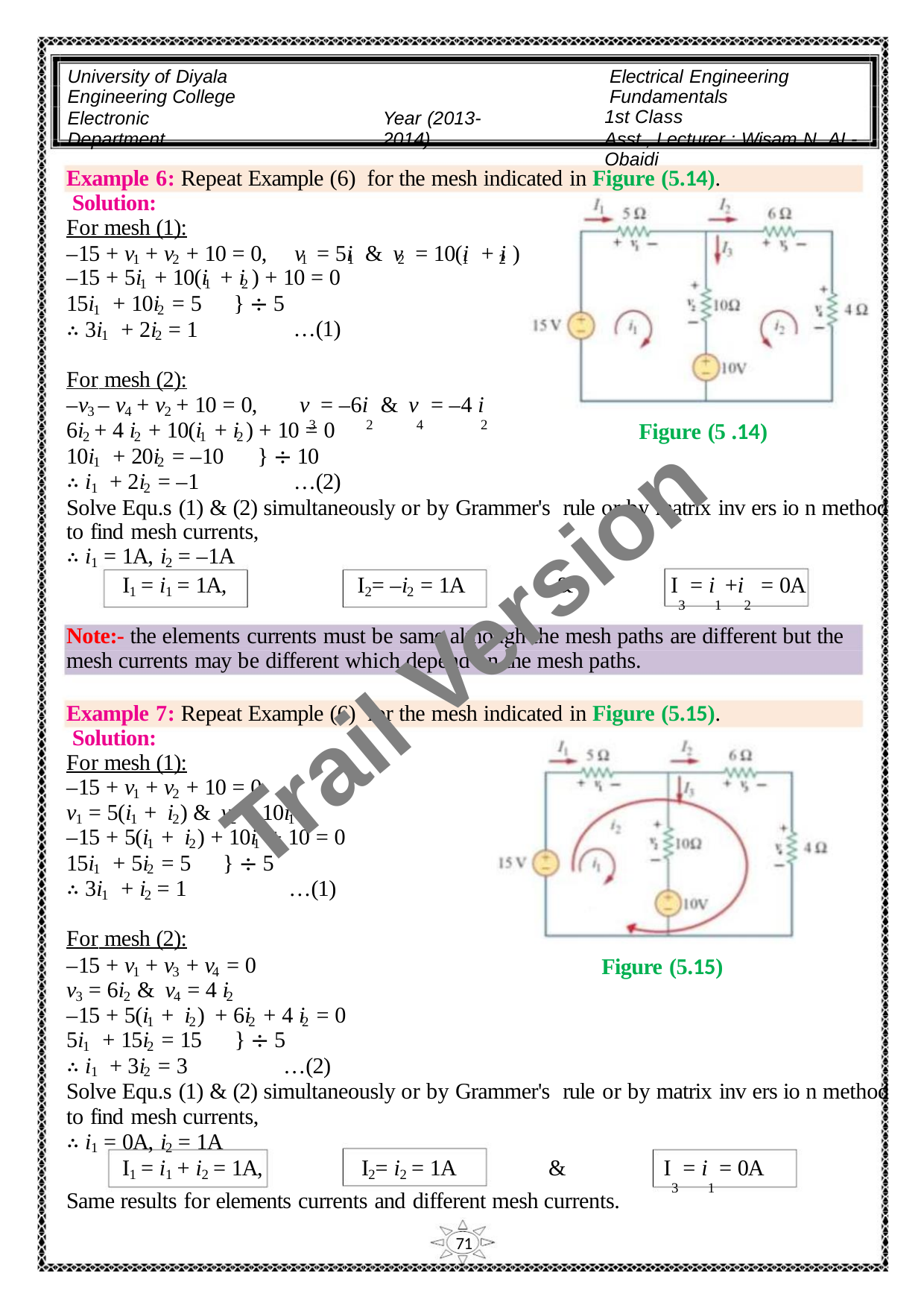

University of Diyala
Engineering College
Electronic Department
Electrical Engineering Fundamentals
1st Class
Asst., Lecturer : Wisam N. AL-Obaidi
Year (2013-2014)
Example 6: Repeat Example (6) for the mesh indicated in Figure (5.14).
Solution:
For mesh (1):
–15 + v + v + 10 = 0, v = 5i & v = 10(i + i )
1
2
1
1
2
1
2
–15 + 5i + 10(i + i ) + 10 = 0
1
1
2
15i + 10i = 5 } ÷ 5
∴ 3i + 2i = 1
1
2
…(1)
1
2
For mesh (2):
–v – v + v + 10 = 0,
v = –6i & v = –4 i
3 2 4 2
3
4
2
Figure (5 .14)
6i + 4 i + 10(i + i ) + 10 = 0
2
2
1
2
10i + 20i = –10 } ÷ 10
1
2
∴ i + 2i = –1
…(2)
1
2
Solve Equ.s (1) & (2) simultaneously or by Grammer's rule or by matrix inv ers io n method
to find mesh currents,
∴ i = 1A, i = –1A
1
2
I = i = 1A,
I = –i = 1A
&
I = i +i = 0A
3 1 2
1
1
2
2
Trail Version
Trail Version
Trail Version
Trail Version
Trail Version
Trail Version
Trail Version
Trail Version
Trail Version
Trail Version
Trail Version
Trail Version
Trail Version
Note:- the elements currents must be same although the mesh paths are different but the
mesh currents may be different which depend on the mesh paths.
Example 7: Repeat Example (6) for the mesh indicated in Figure (5.15).
Solution:
For mesh (1):
–15 + v + v + 10 = 0
1
2
v = 5(i + i ) & v = 10i
1
1
2
2
1
–15 + 5(i + i ) + 10i + 10 = 0
1
2
1
15i + 5i = 5 } ÷ 5
1
2
∴ 3i + i = 1
…(1)
1
2
For mesh (2):
Figure (5.15)
–15 + v + v + v = 0
1
3
4
v = 6i & v = 4 i
3
2
4
2
–15 + 5(i + i ) + 6i + 4 i = 0
1
2
2
2
5i + 15i = 15 } ÷ 5
1
2
∴ i + 3i = 3
…(2)
1
2
Solve Equ.s (1) & (2) simultaneously or by Grammer's rule or by matrix inv ers io n method
to find mesh currents,
∴ i = 0A, i = 1A
1
2
I = i + i = 1A,
I = i = 1A
&
I = i = 0A
3 1
1
1
2
2
2
Same results for elements currents and different mesh currents.
71